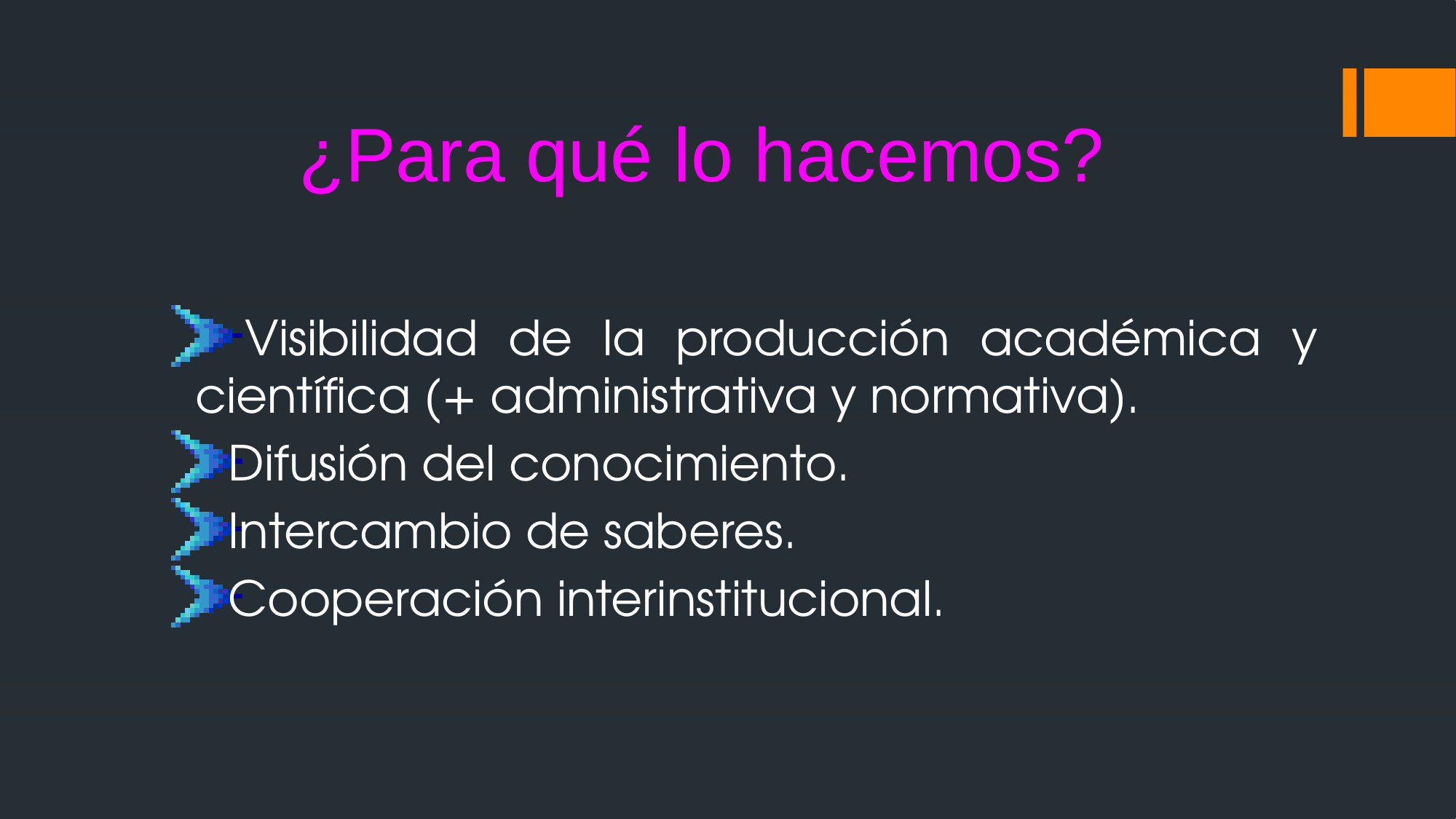

# ¿Para qué lo hacemos?

 Visibilidad de la producción académica y científica (+ administrativa y normativa).
 Difusión del conocimiento.
 Intercambio de saberes.
 Cooperación interinstitucional.